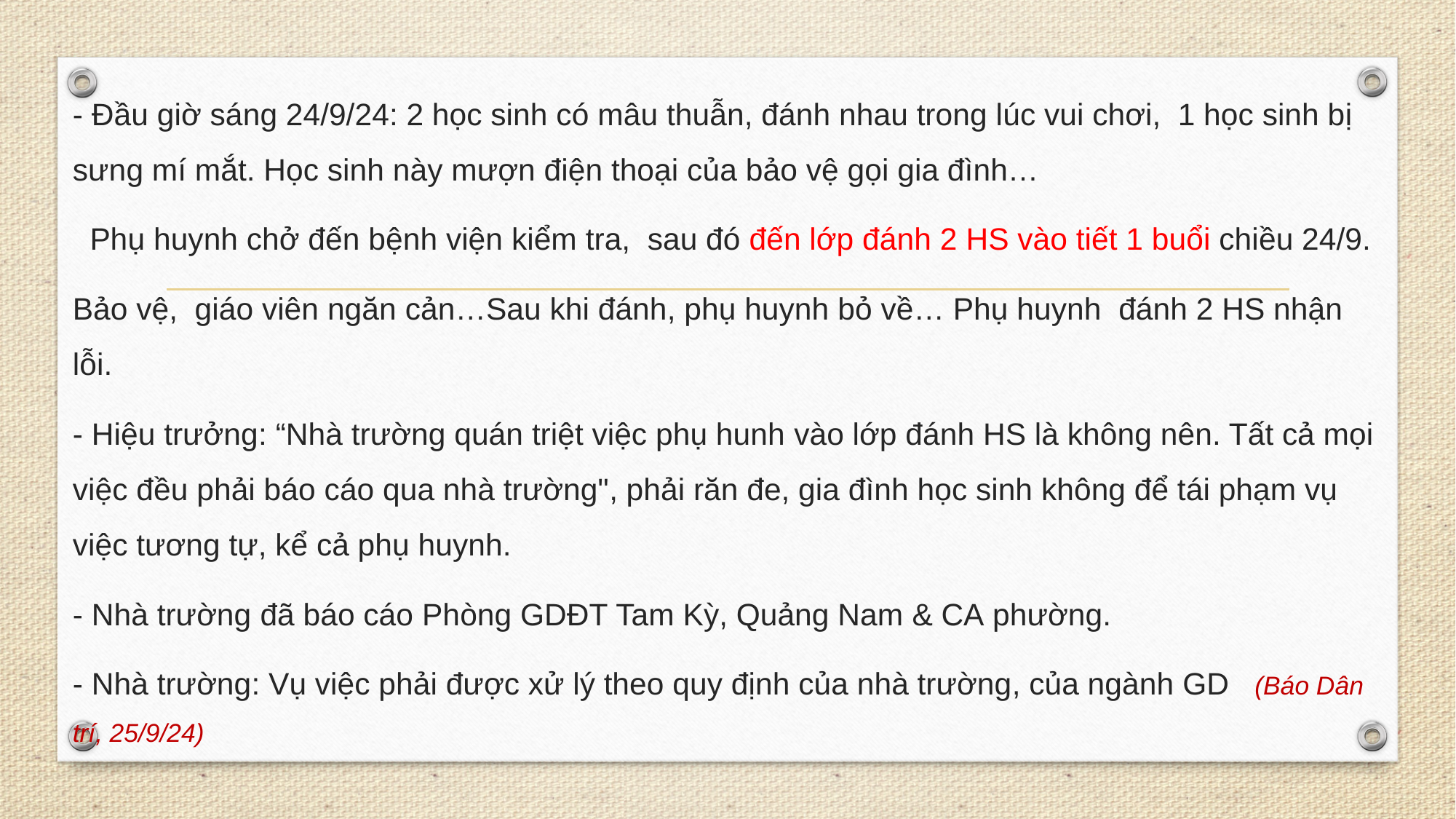

#
- Đầu giờ sáng 24/9/24: 2 học sinh có mâu thuẫn, đánh nhau trong lúc vui chơi,  1 học sinh bị sưng mí mắt. Học sinh này mượn điện thoại của bảo vệ gọi gia đình…
  Phụ huynh chở đến bệnh viện kiểm tra,  sau đó đến lớp đánh 2 HS vào tiết 1 buổi chiều 24/9.
Bảo vệ,  giáo viên ngăn cản…Sau khi đánh, phụ huynh bỏ về… Phụ huynh  đánh 2 HS nhận lỗi.
- Hiệu trưởng: “Nhà trường quán triệt việc phụ hunh vào lớp đánh HS là không nên. Tất cả mọi việc đều phải báo cáo qua nhà trường", phải răn đe, gia đình học sinh không để tái phạm vụ việc tương tự, kể cả phụ huynh.
- Nhà trường đã báo cáo Phòng GDĐT Tam Kỳ, Quảng Nam & CA phường.
- Nhà trường: Vụ việc phải được xử lý theo quy định của nhà trường, của ngành GD   (Báo Dân trí, 25/9/24)